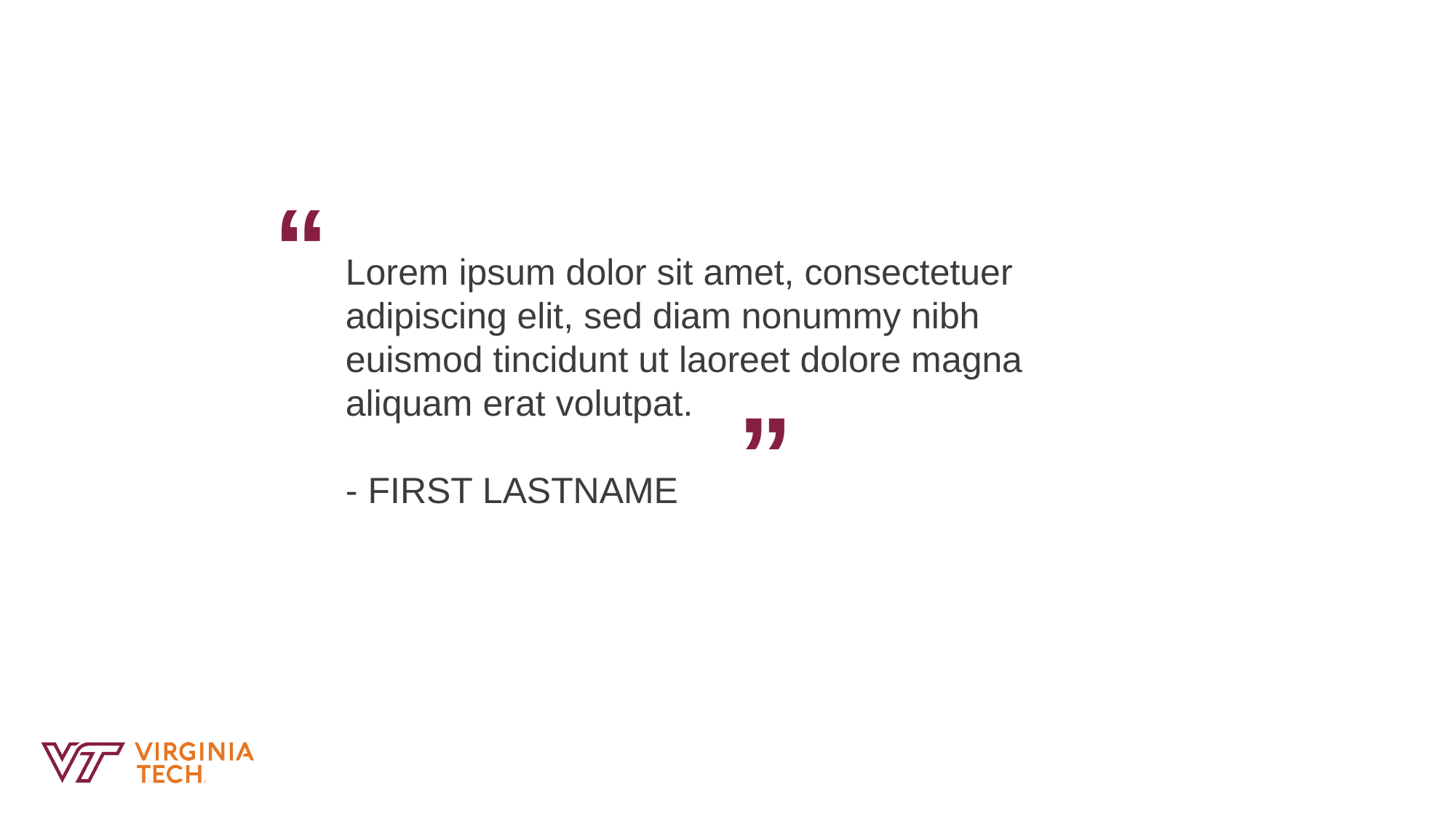

# Quote Callout
“
Lorem ipsum dolor sit amet, consectetuer adipiscing elit, sed diam nonummy nibh euismod tincidunt ut laoreet dolore magna aliquam erat volutpat.

- FIRST LASTNAME
”